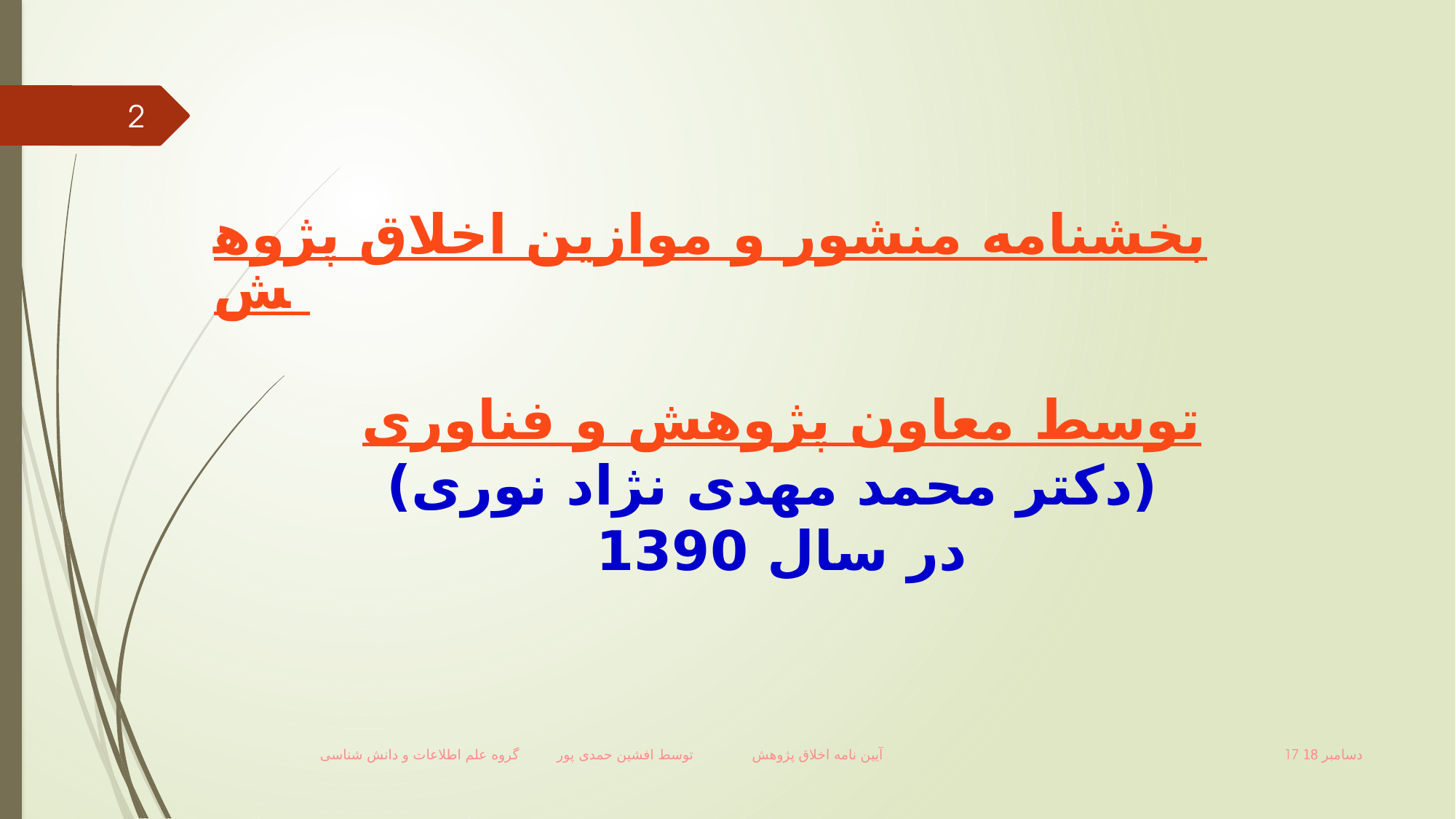

2
# بخشنامه منشور و موازین اخلاق پژوهش توسط معاون پژوهش و فناوری (دکتر محمد مهدی نژاد نوری) در سال 1390
17 دسامبر 18
آیین نامه اخلاق پژوهش              توسط افشین حمدی پور         گروه علم اطلاعات و دانش شناسی